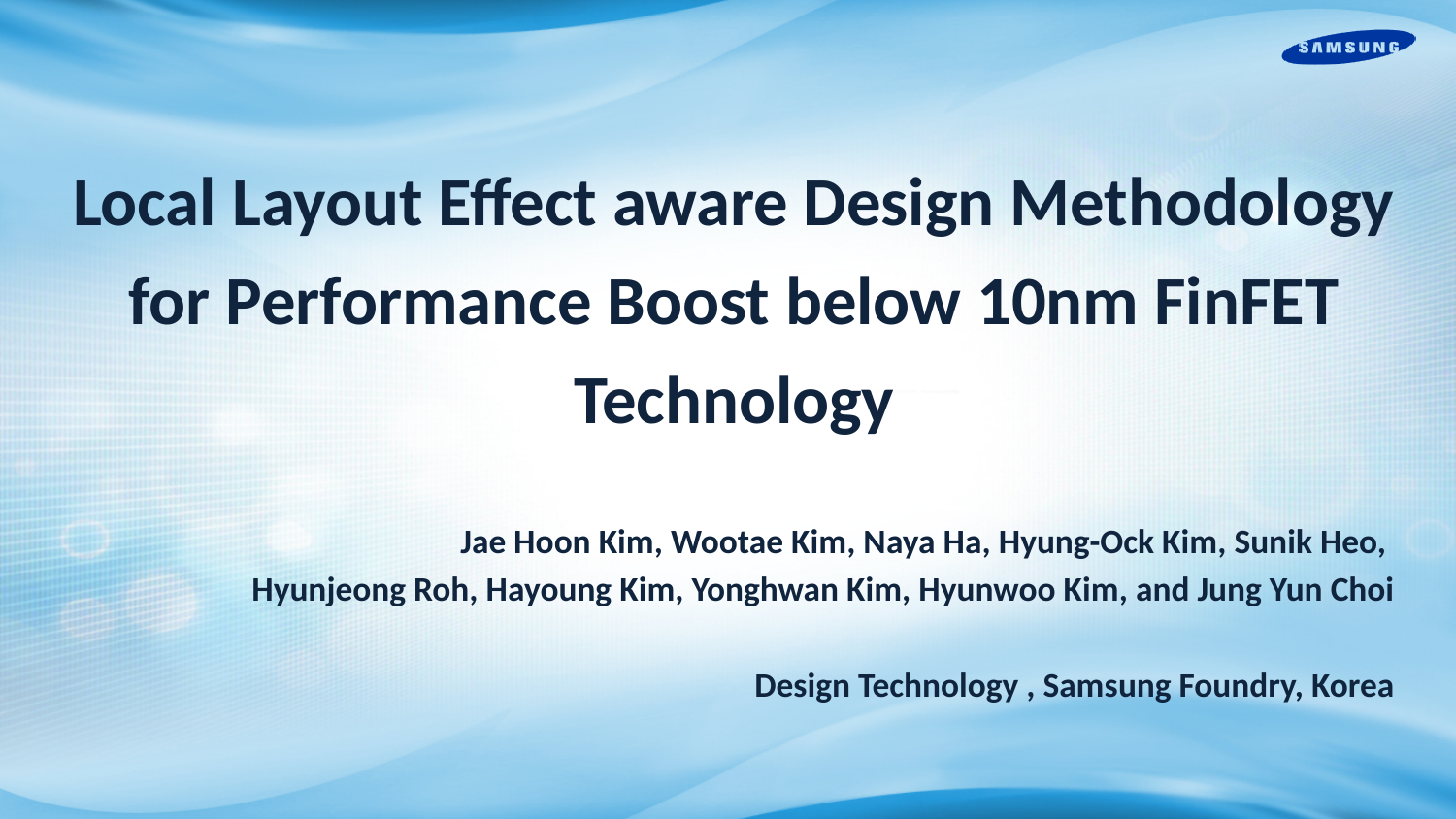

Local Layout Effect aware Design Methodology for Performance Boost below 10nm FinFET Technology
Jae Hoon Kim, Wootae Kim, Naya Ha, Hyung-Ock Kim, Sunik Heo,
Hyunjeong Roh, Hayoung Kim, Yonghwan Kim, Hyunwoo Kim, and Jung Yun Choi

Design Technology , Samsung Foundry, Korea